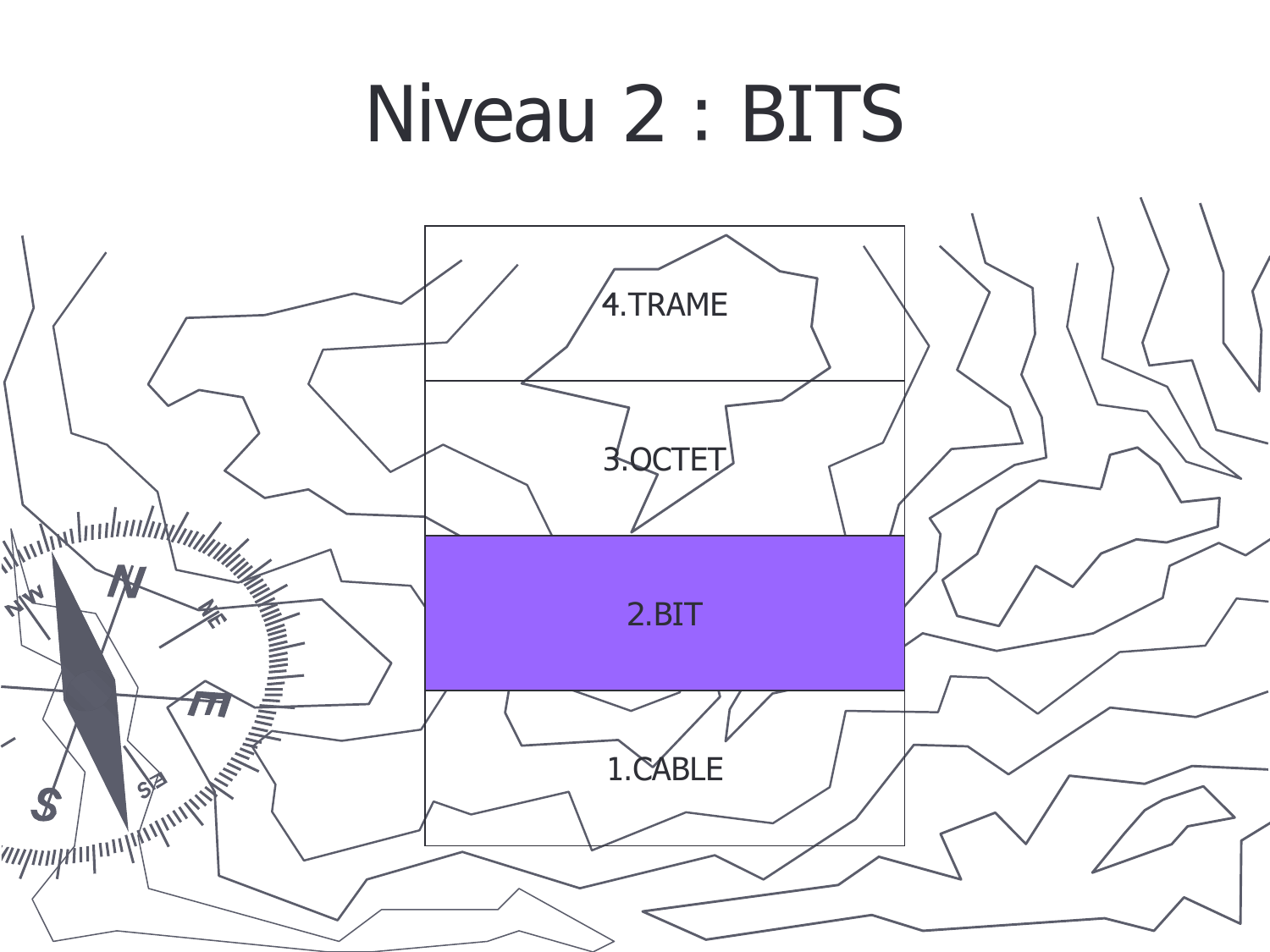

# Niveau 2 : BITS
4.TRAME
3.OCTET
2.BIT
1.CABLE